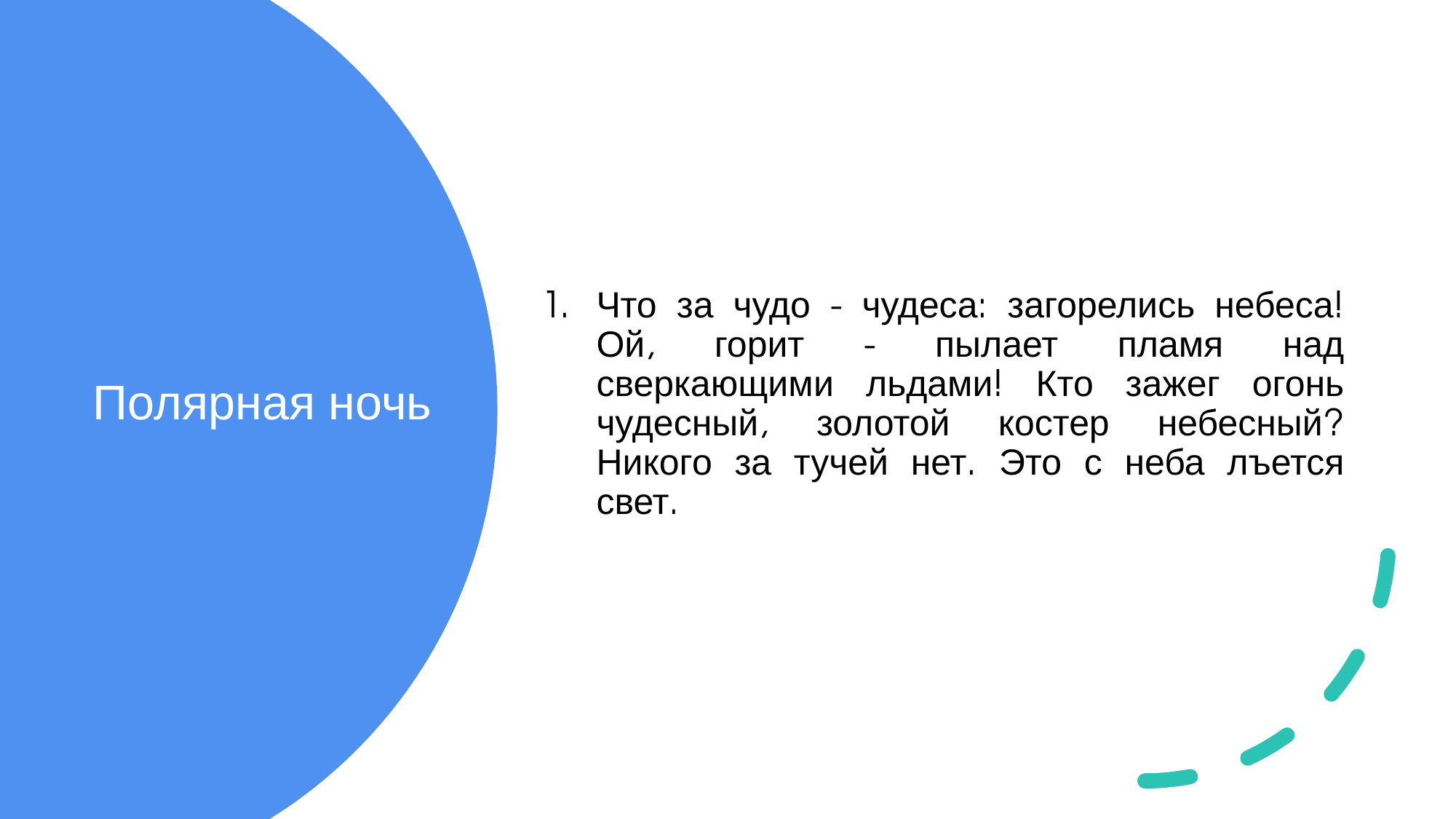

Что за чудо - чудеса: загорелись небеса!Ой, горит - пылает пламя над сверкающими льдами! Кто зажег огонь чудесный, золотой костер небесный? Никого за тучей нет. Это с неба лъется свет.
# Полярная ночь